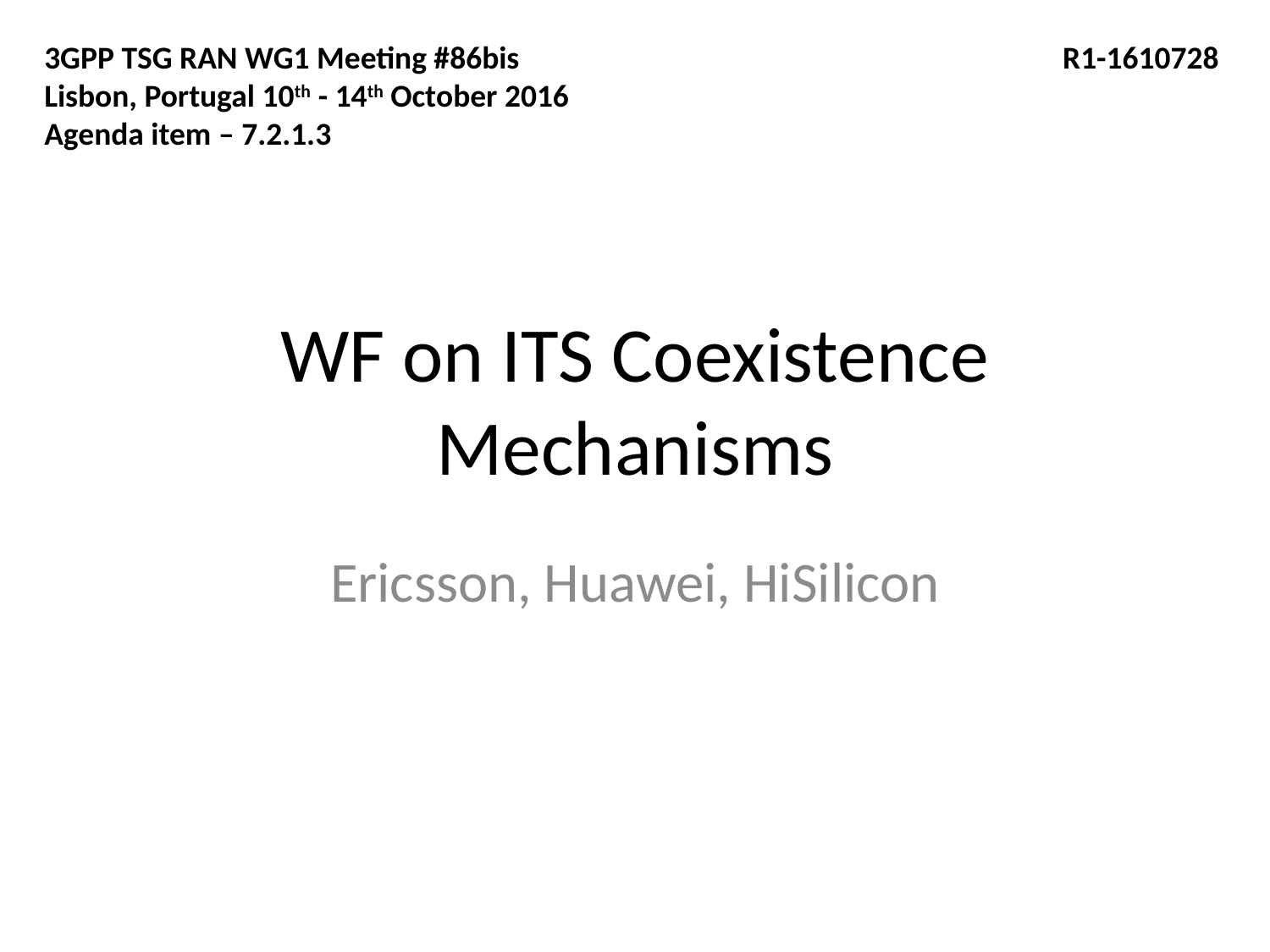

3GPP TSG RAN WG1 Meeting #86bis				                  R1-1610728
Lisbon, Portugal 10th - 14th October 2016
Agenda item – 7.2.1.3
# WF on ITS Coexistence Mechanisms
Ericsson, Huawei, HiSilicon